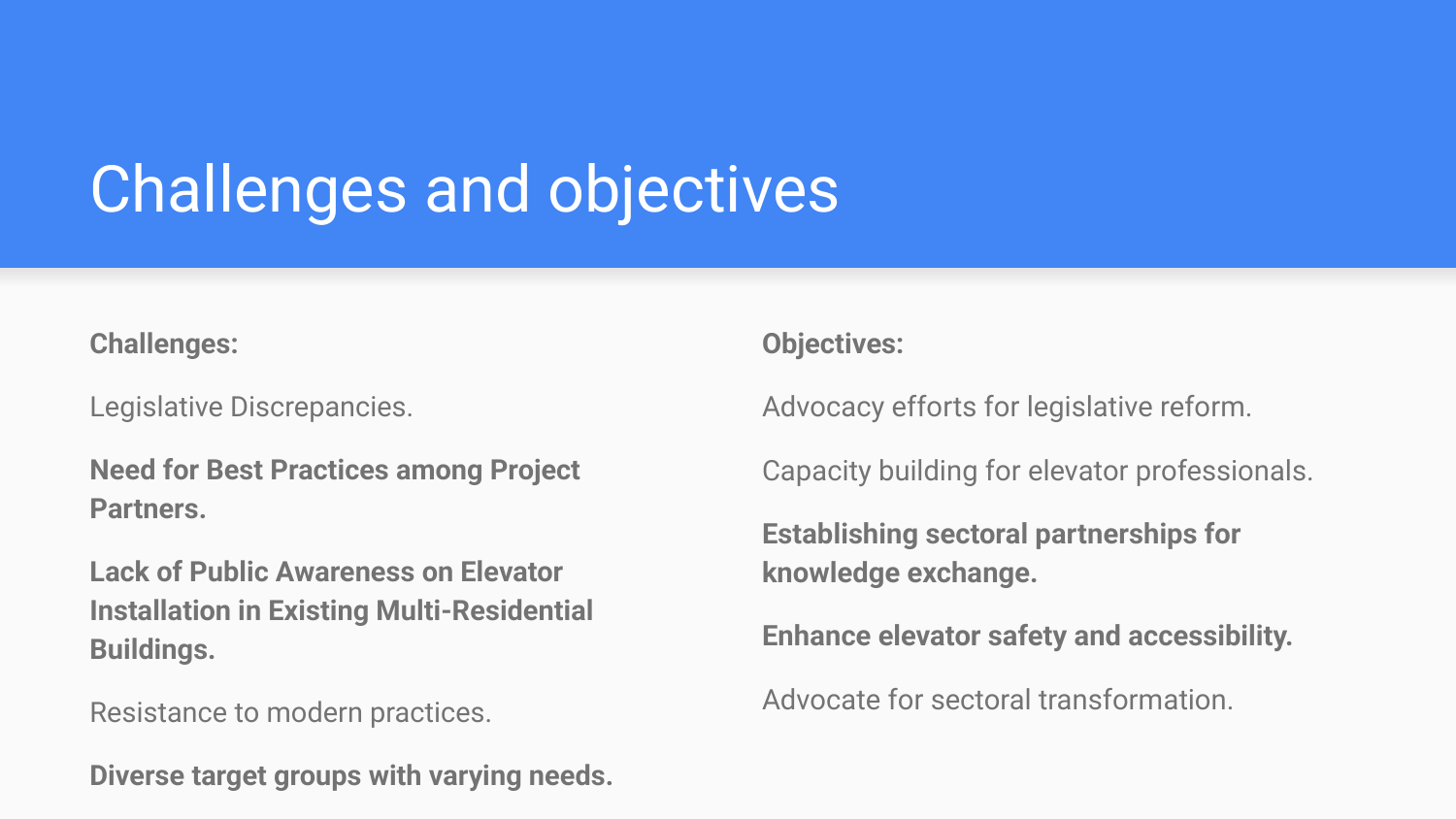

# Challenges and objectives
Challenges:
Legislative Discrepancies.
Need for Best Practices among Project Partners.
Lack of Public Awareness on Elevator Installation in Existing Multi-Residential Buildings.
Resistance to modern practices.
Diverse target groups with varying needs.
Objectives:
Advocacy efforts for legislative reform.
Capacity building for elevator professionals.
Establishing sectoral partnerships for knowledge exchange.
Enhance elevator safety and accessibility.
Advocate for sectoral transformation.